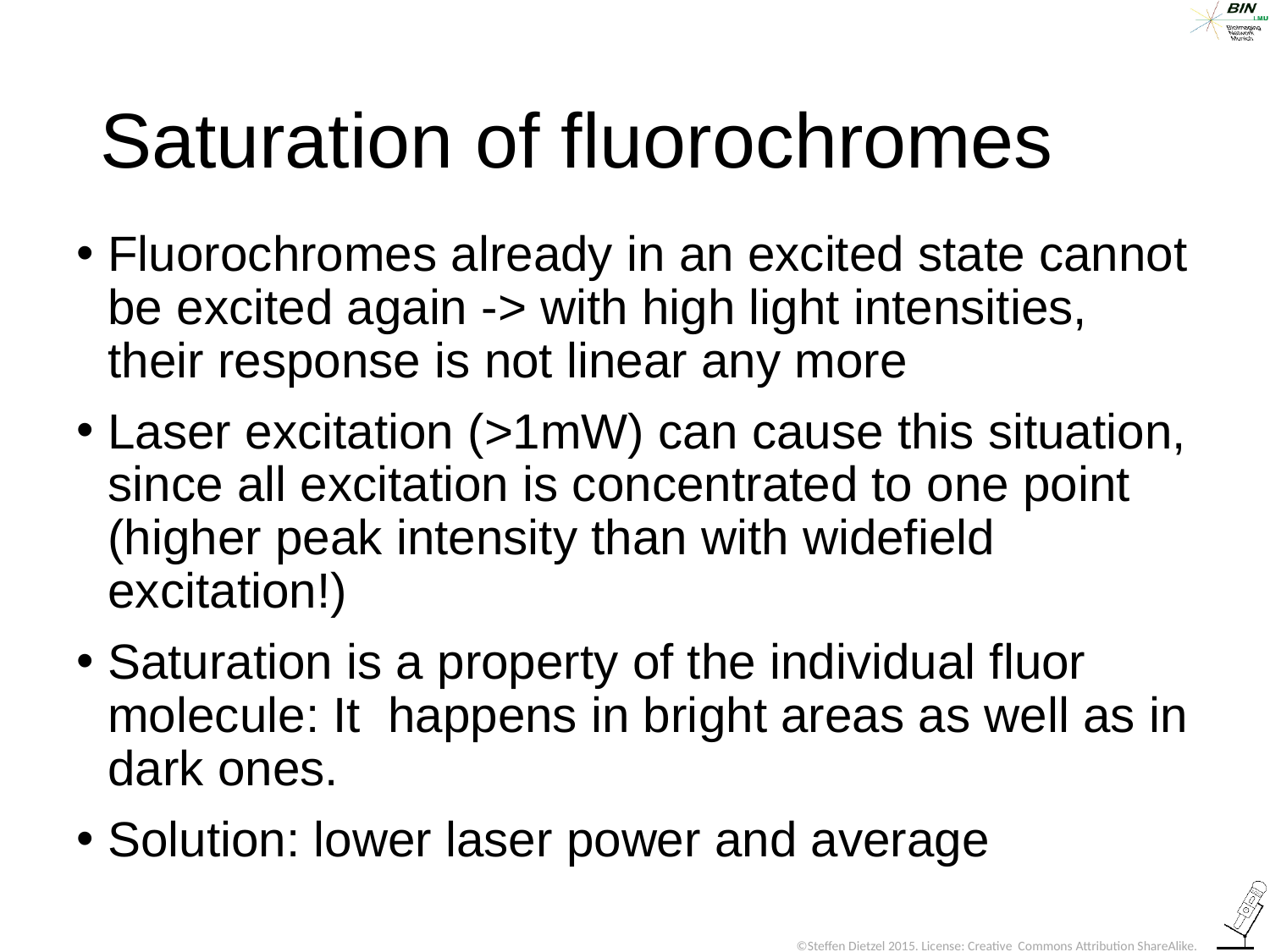

# Saturation of fluorochromes
Fluorochromes already in an excited state cannot be excited again -> with high light intensities, their response is not linear any more
Laser excitation (>1mW) can cause this situation, since all excitation is concentrated to one point (higher peak intensity than with widefield excitation!)
Saturation is a property of the individual fluor molecule: It  happens in bright areas as well as in dark ones.
Solution: lower laser power and average